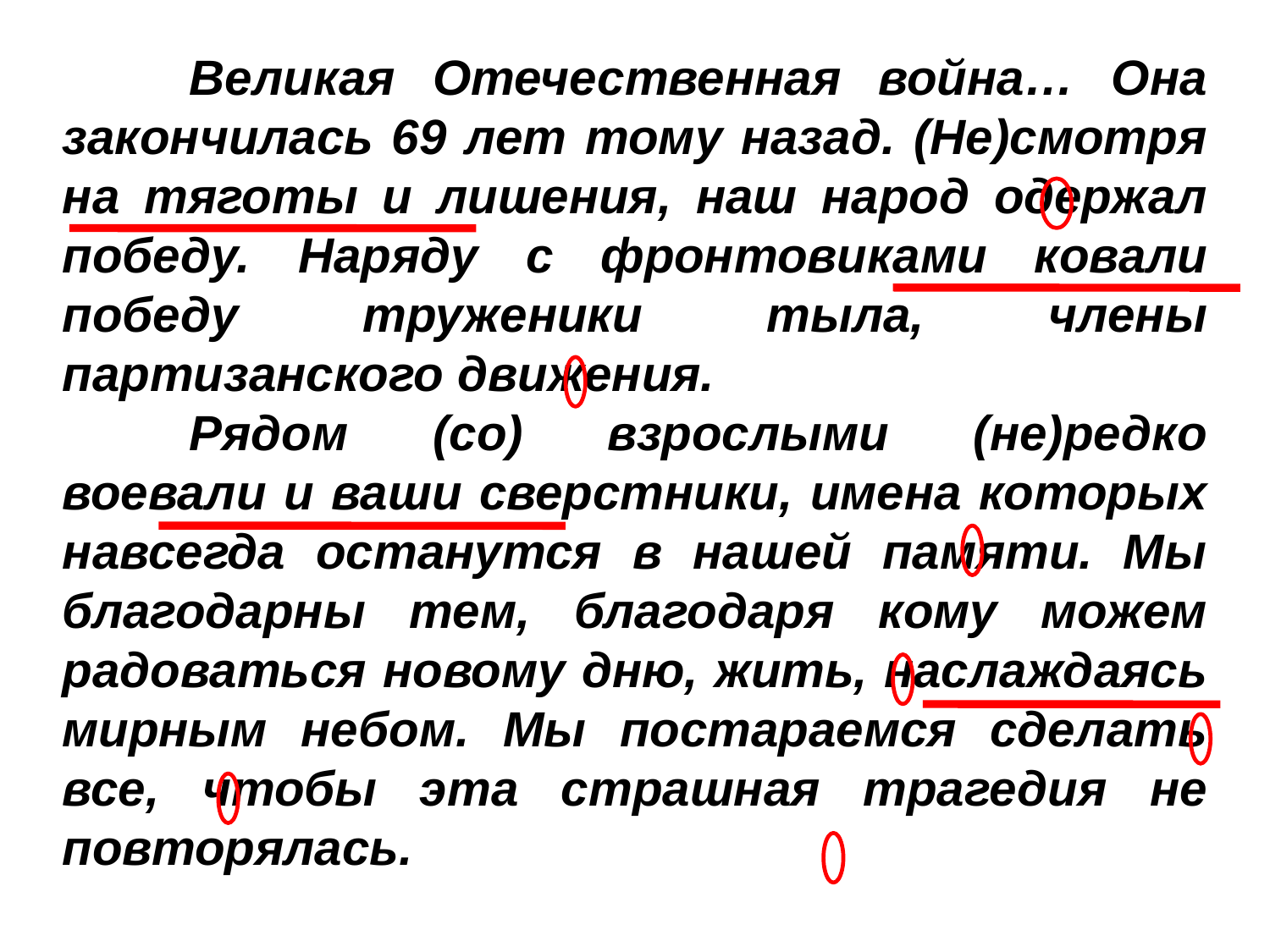

Великая Отечественная война… Она закончилась 69 лет тому назад. (Не)смотря на тяготы и лишения, наш народ одержал победу. Наряду с фронтовиками ковали победу труженики тыла, члены партизанского движения.
	Рядом (со) взрослыми (не)редко воевали и ваши сверстники, имена которых навсегда останутся в нашей памяти. Мы благодарны тем, благодаря кому можем радоваться новому дню, жить, наслаждаясь мирным небом. Мы постараемся сделать все, чтобы эта страшная трагедия не повторялась.